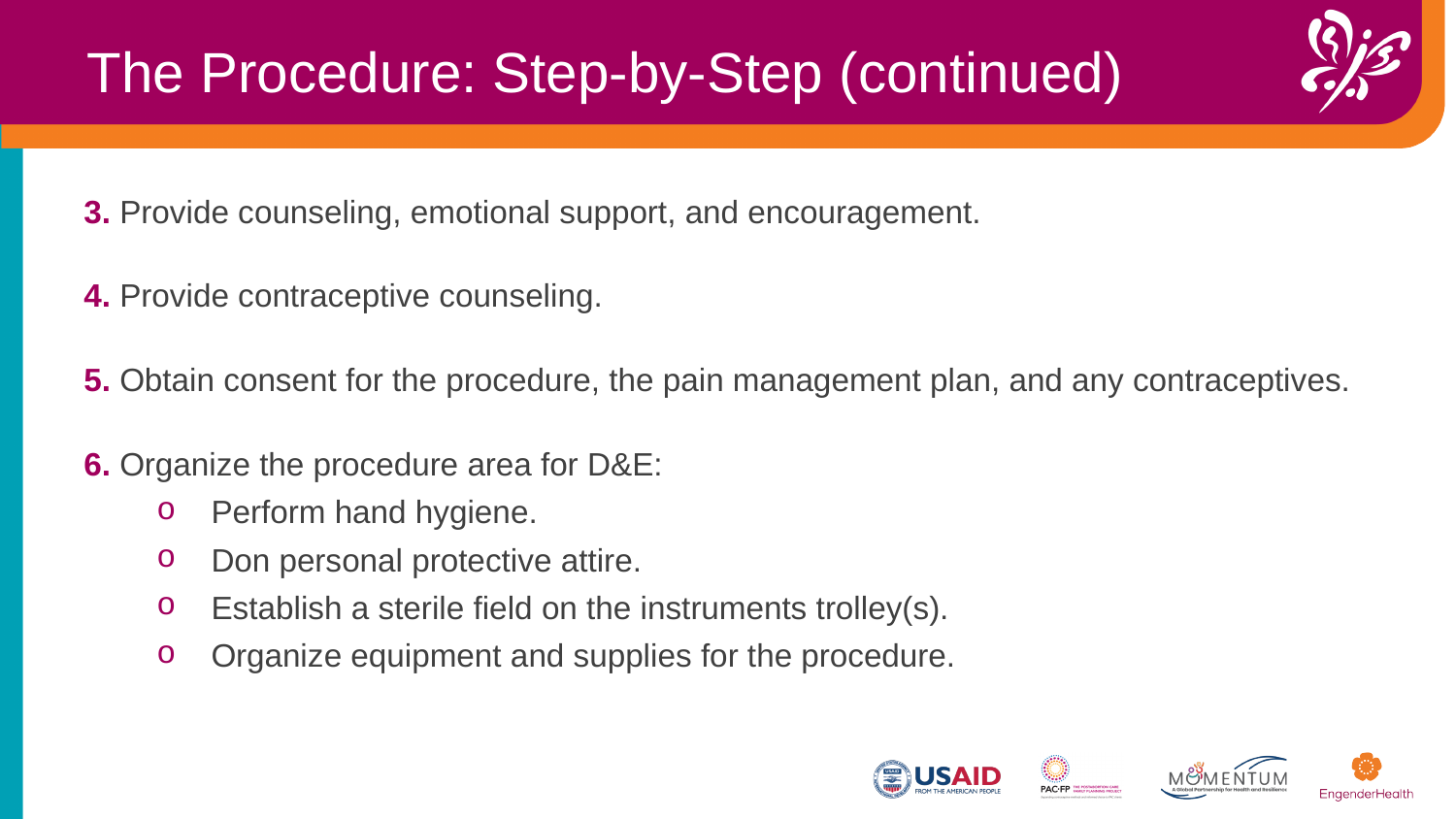

The Procedure: Step-by-Step (continued)
3. Provide counseling, emotional support, and encouragement.
4. Provide contraceptive counseling.
5. Obtain consent for the procedure, the pain management plan, and any contraceptives.
6. Organize the procedure area for D&E:
Perform hand hygiene.
Don personal protective attire.
Establish a sterile field on the instruments trolley(s).
Organize equipment and supplies for the procedure.